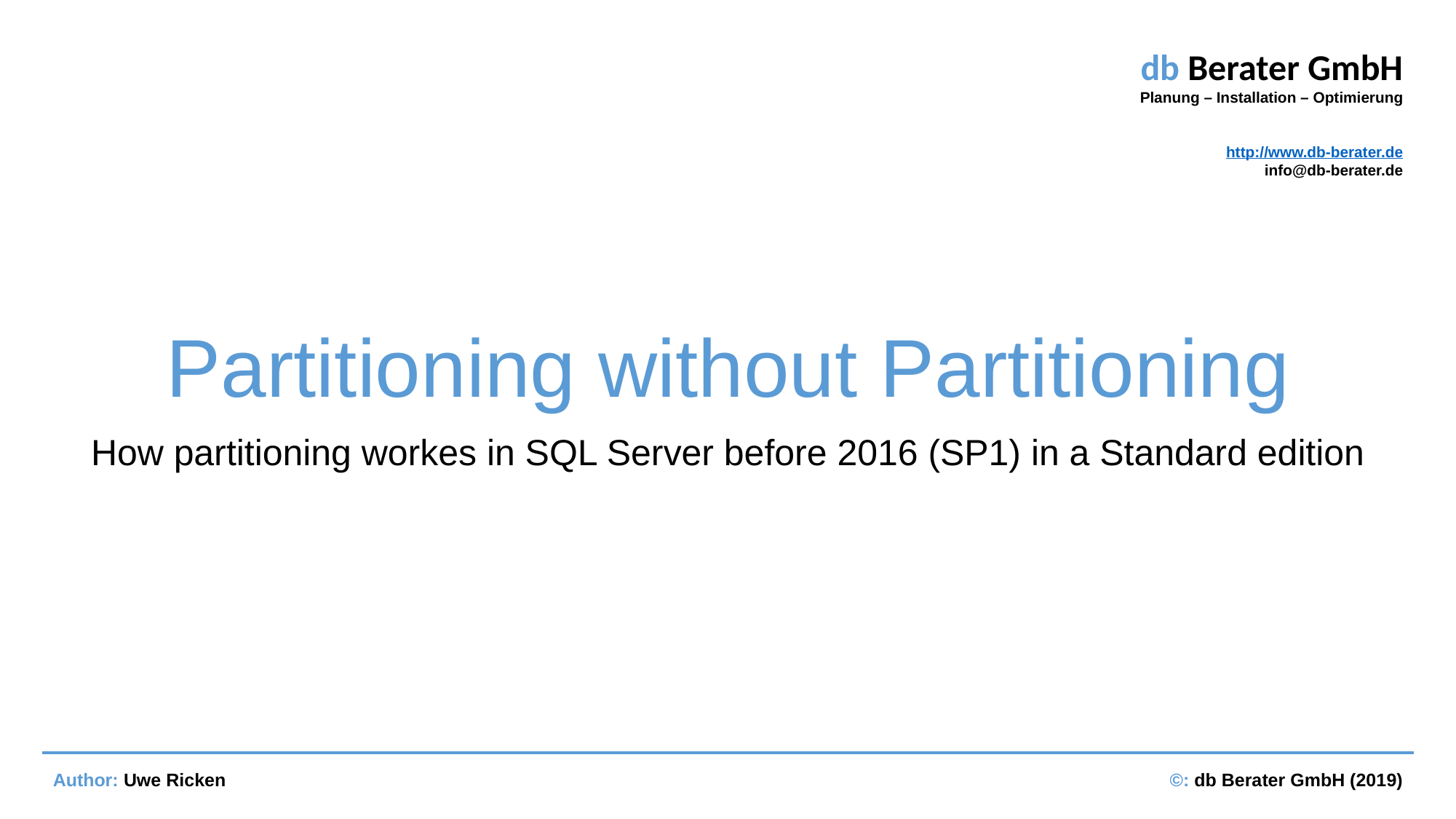

# Partitioning without Partitioning
How partitioning workes in SQL Server before 2016 (SP1) in a Standard edition